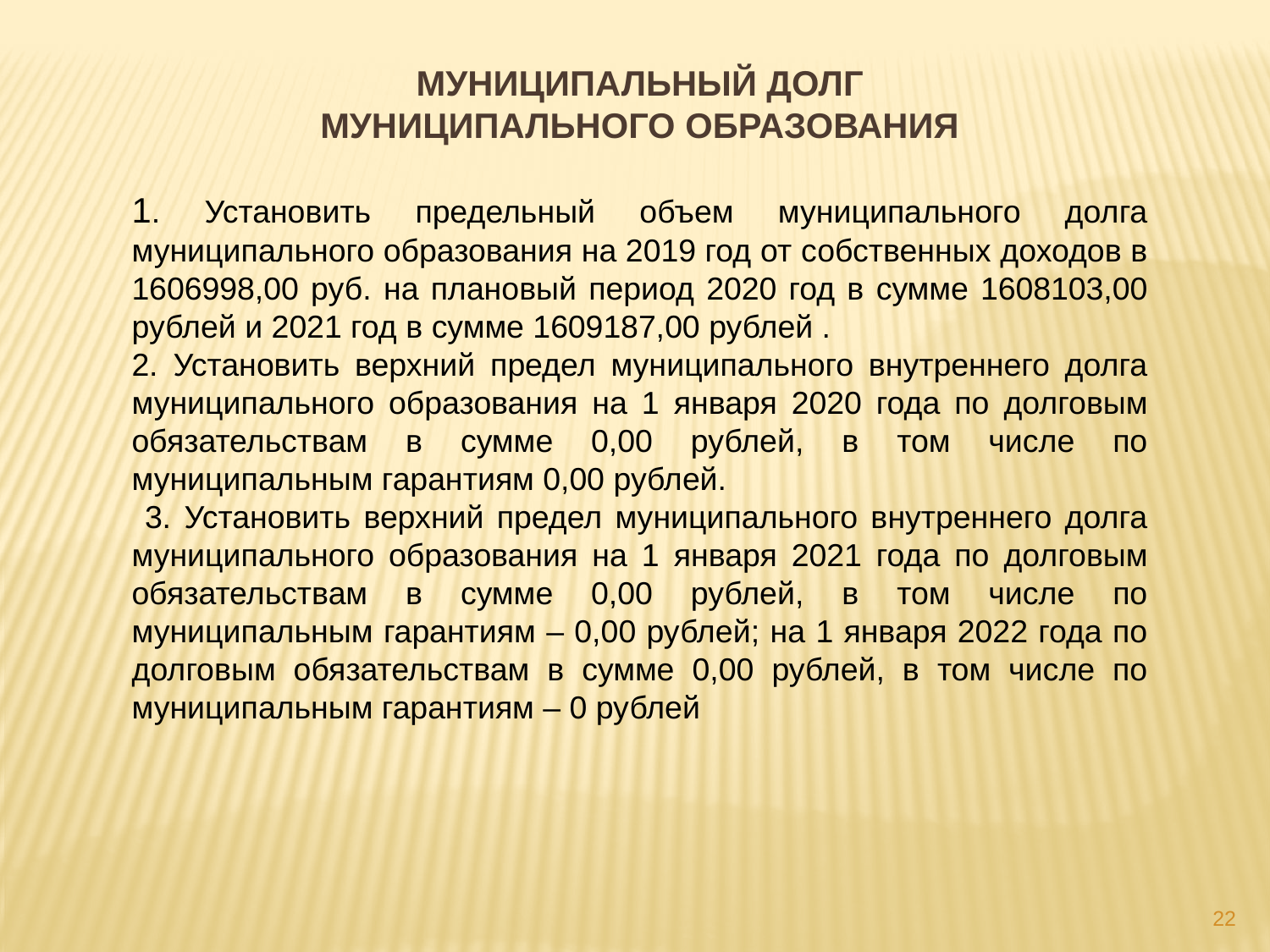

МУНИЦИПАЛЬНЫЙ ДОЛГ
МУНИЦИПАЛЬНОГО ОБРАЗОВАНИЯ

1. Установить предельный объем муниципального долга муниципального образования на 2019 год от собственных доходов в 1606998,00 руб. на плановый период 2020 год в сумме 1608103,00 рублей и 2021 год в сумме 1609187,00 рублей .
2. Установить верхний предел муниципального внутреннего долга муниципального образования на 1 января 2020 года по долговым обязательствам в сумме 0,00 рублей, в том числе по муниципальным гарантиям 0,00 рублей.
 3. Установить верхний предел муниципального внутреннего долга муниципального образования на 1 января 2021 года по долговым обязательствам в сумме 0,00 рублей, в том числе по муниципальным гарантиям – 0,00 рублей; на 1 января 2022 года по долговым обязательствам в сумме 0,00 рублей, в том числе по муниципальным гарантиям – 0 рублей

22